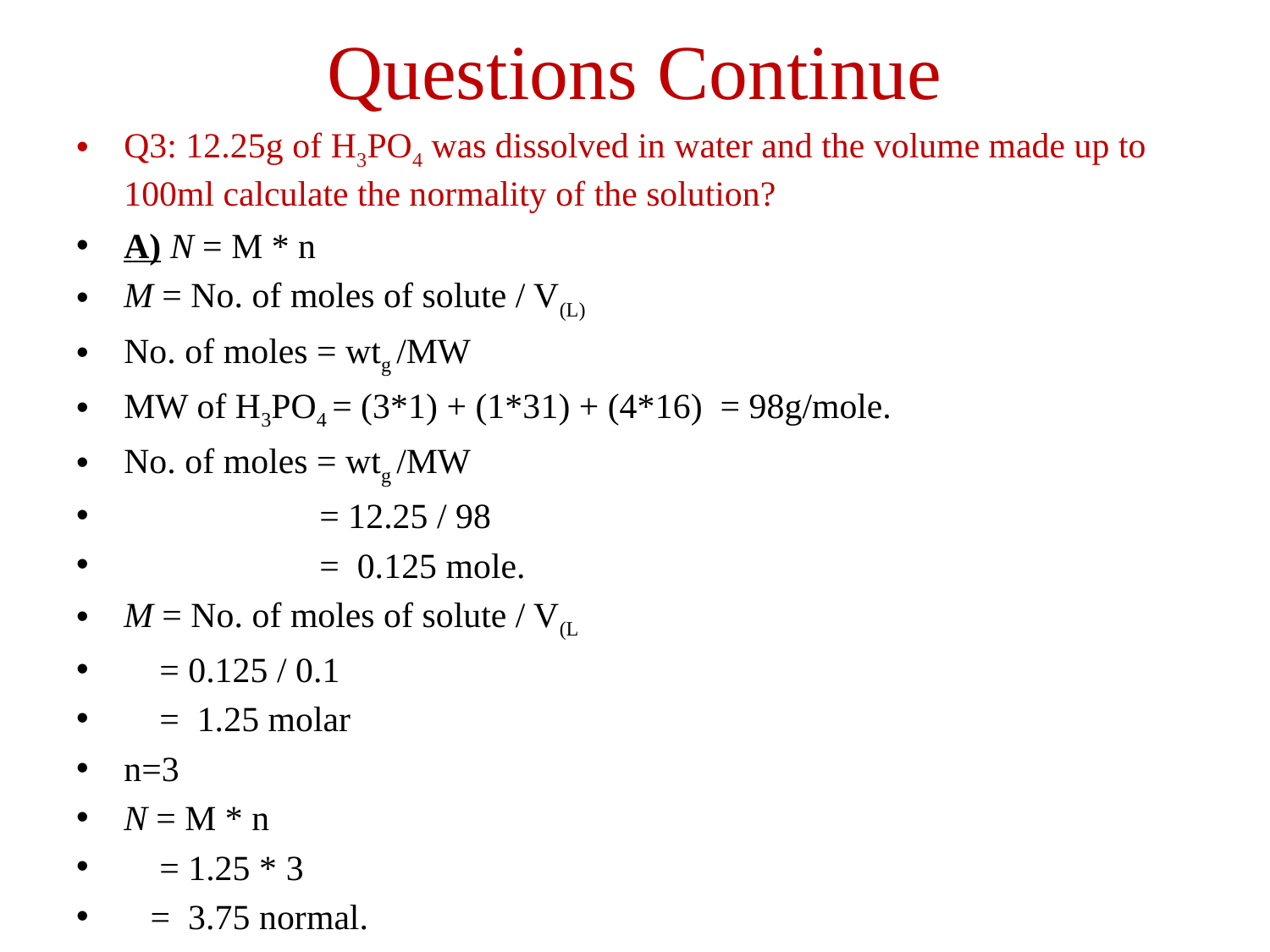

# Questions Continue
Q3: 12.25g of H3PO4 was dissolved in water and the volume made up to 100ml calculate the normality of the solution?
A) N = M * n
M = No. of moles of solute / V(L)
No. of moles = wtg /MW
MW of H3PO4 = (3*1) + (1*31) + (4*16)  = 98g/mole.
No. of moles = wtg /MW
                      = 12.25 / 98
                      =  0.125 mole.
M = No. of moles of solute / V(L
    = 0.125 / 0.1
    =  1.25 molar
n=3
N = M * n
    = 1.25 * 3
   =  3.75 normal.